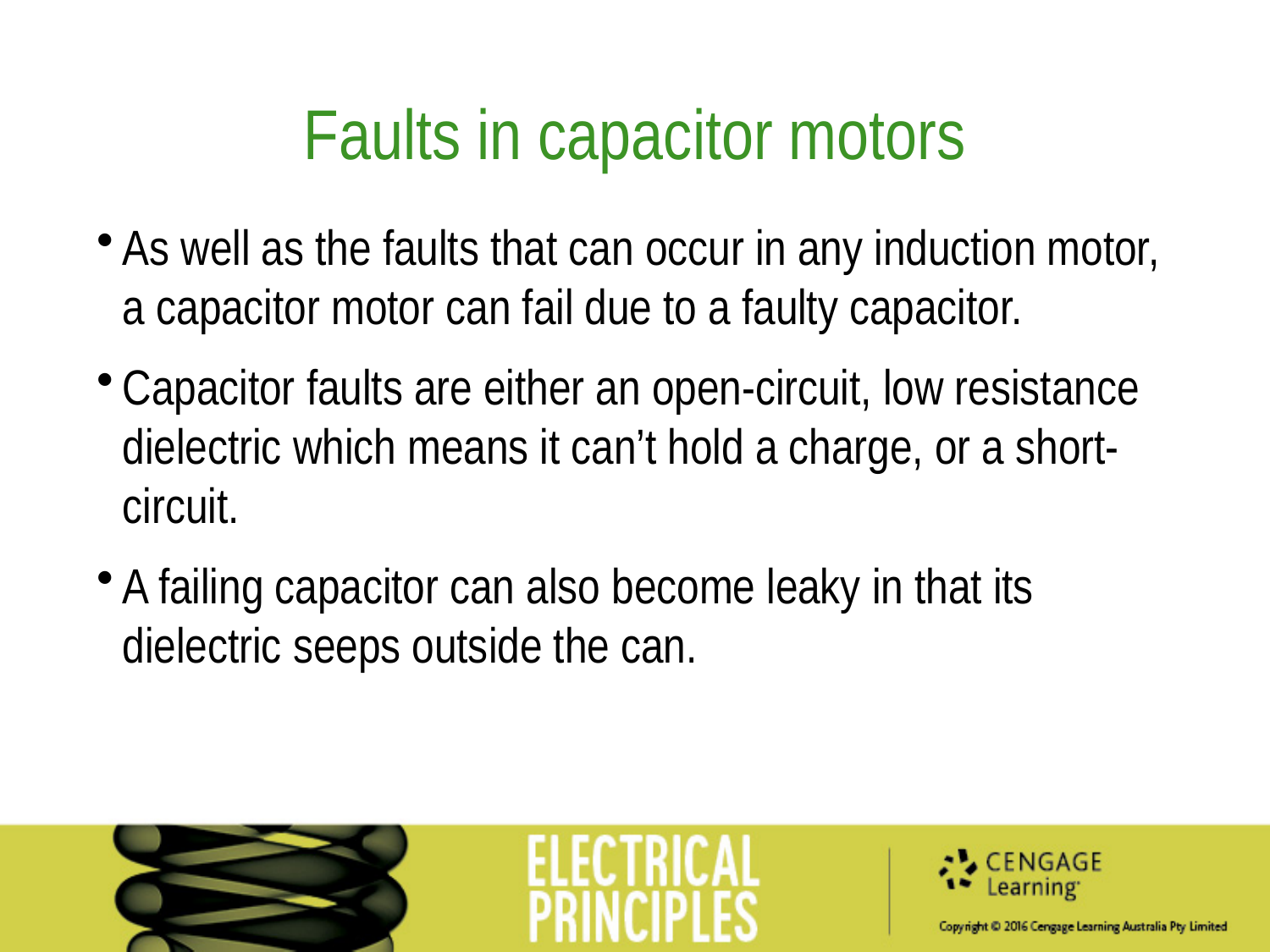

# Faults in capacitor motors
As well as the faults that can occur in any induction motor, a capacitor motor can fail due to a faulty capacitor.
Capacitor faults are either an open-circuit, low resistance dielectric which means it can’t hold a charge, or a short-circuit.
A failing capacitor can also become leaky in that its dielectric seeps outside the can.